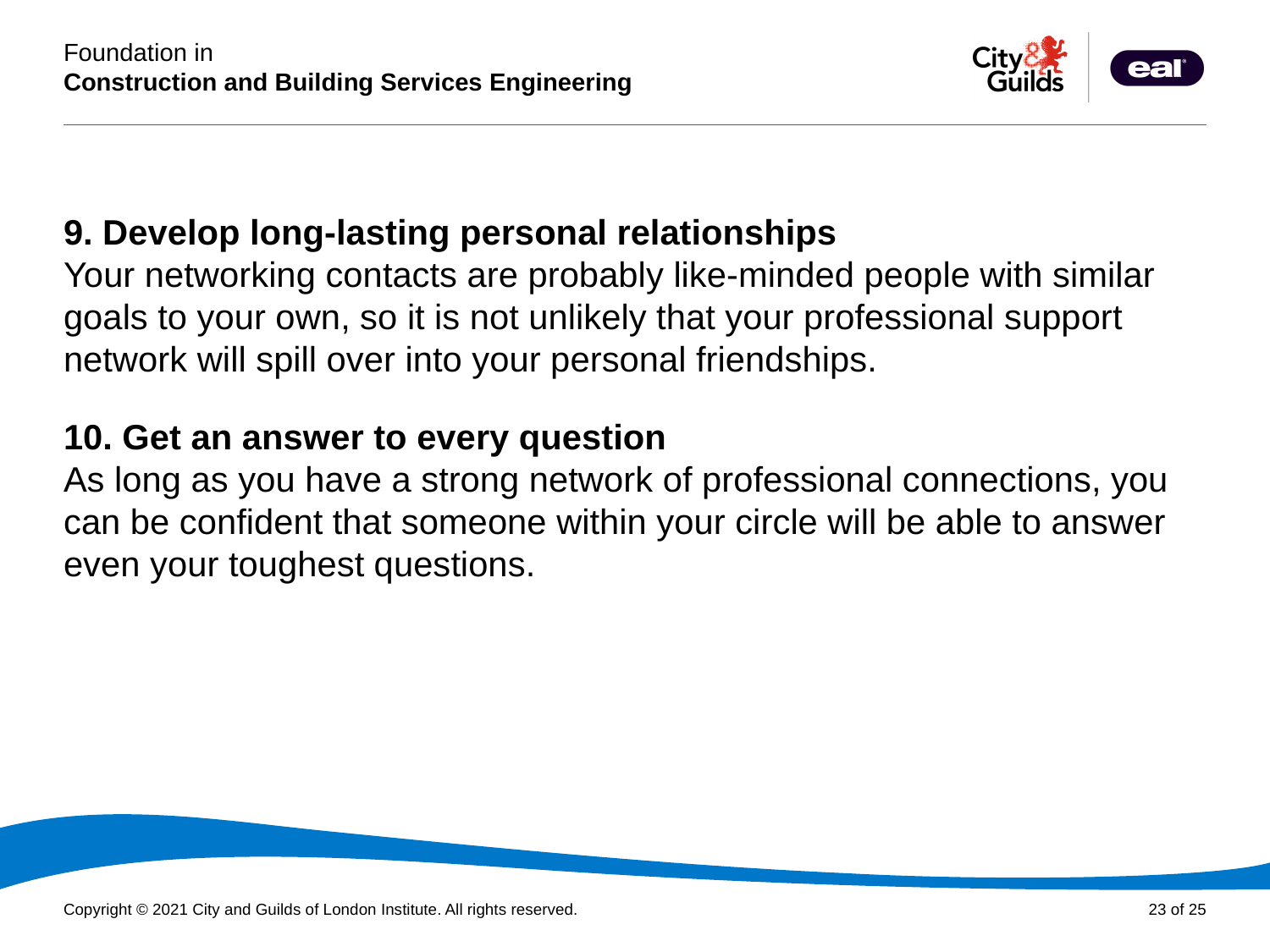

9. Develop long-lasting personal relationships
Your networking contacts are probably like-minded people with similar goals to your own, so it is not unlikely that your professional support network will spill over into your personal friendships.
10. Get an answer to every question
As long as you have a strong network of professional connections, you can be confident that someone within your circle will be able to answer even your toughest questions.